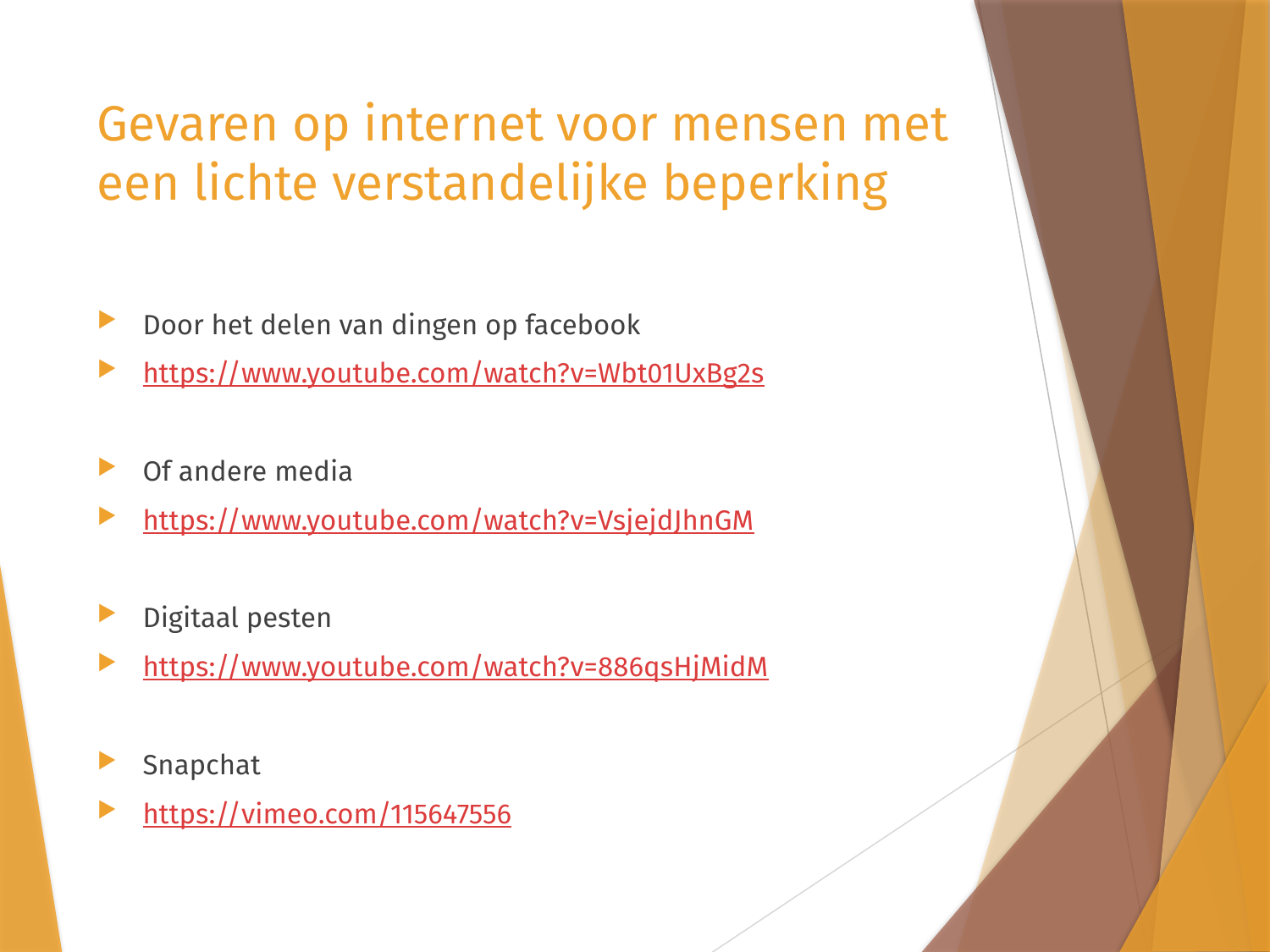

# Gevaren op internet voor mensen met een lichte verstandelijke beperking
Door het delen van dingen op facebook
https://www.youtube.com/watch?v=Wbt01UxBg2s

Of andere media
https://www.youtube.com/watch?v=VsjejdJhnGM

Digitaal pesten
https://www.youtube.com/watch?v=886qsHjMidM

Snapchat
https://vimeo.com/115647556